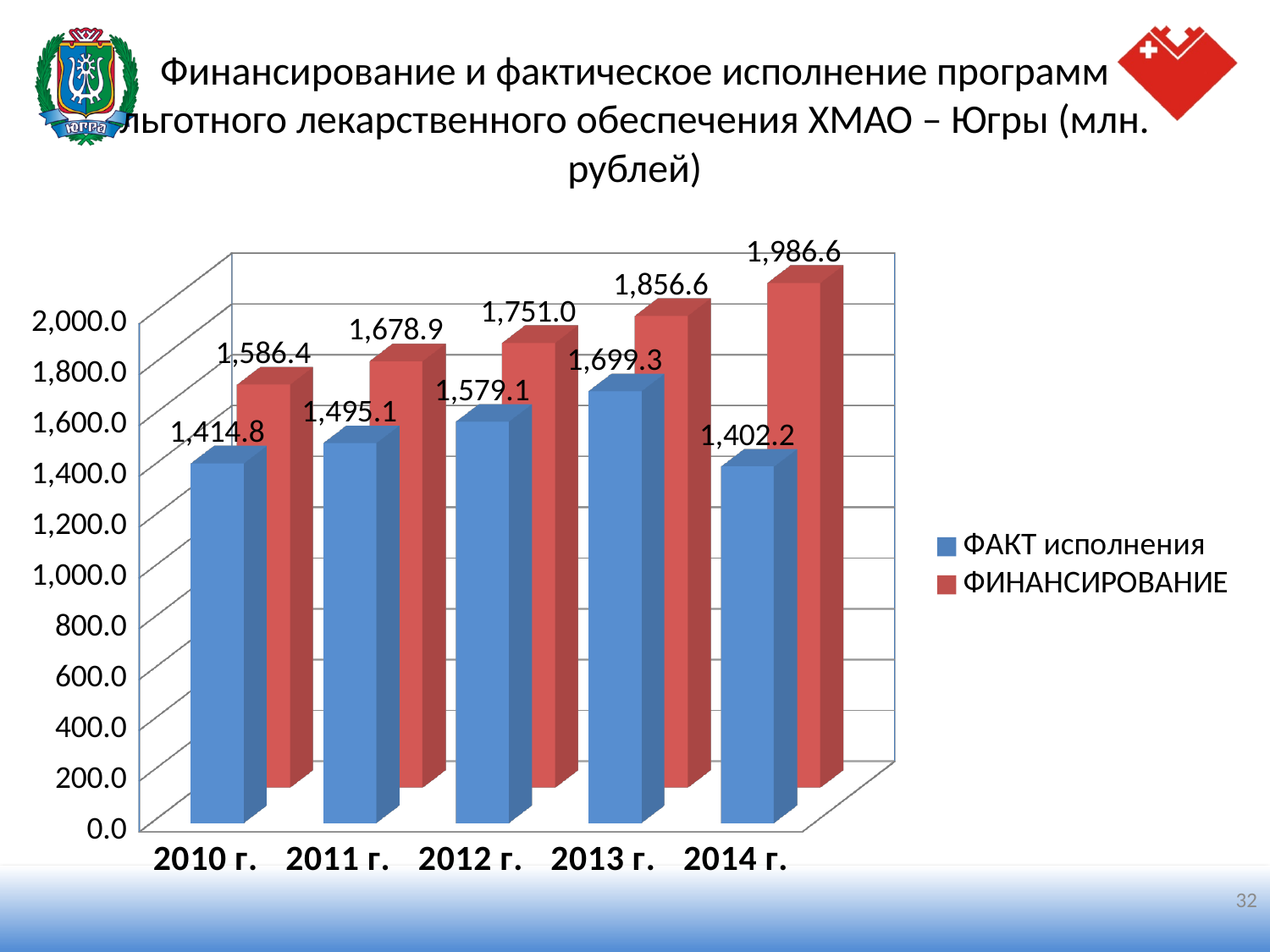

# Финансирование и фактическое исполнение программ льготного лекарственного обеспечения ХМАО – Югры (млн. рублей)

[unsupported chart]

32